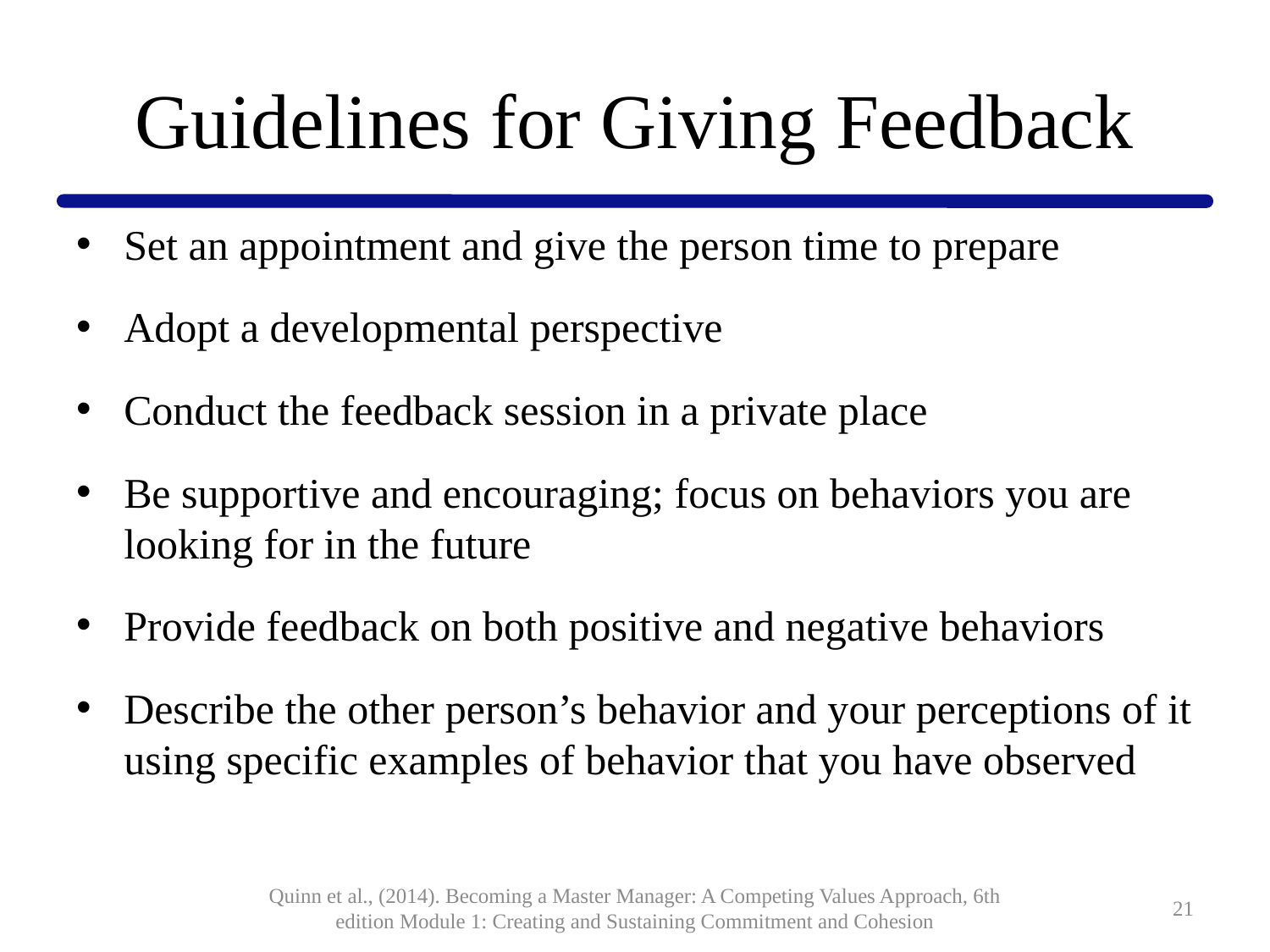

# Guidelines for Giving Feedback
Set an appointment and give the person time to prepare
Adopt a developmental perspective
Conduct the feedback session in a private place
Be supportive and encouraging; focus on behaviors you are looking for in the future
Provide feedback on both positive and negative behaviors
Describe the other person’s behavior and your perceptions of it using specific examples of behavior that you have observed

Quinn et al., (2014). Becoming a Master Manager: A Competing Values Approach, 6th edition Module 1: Creating and Sustaining Commitment and Cohesion
21